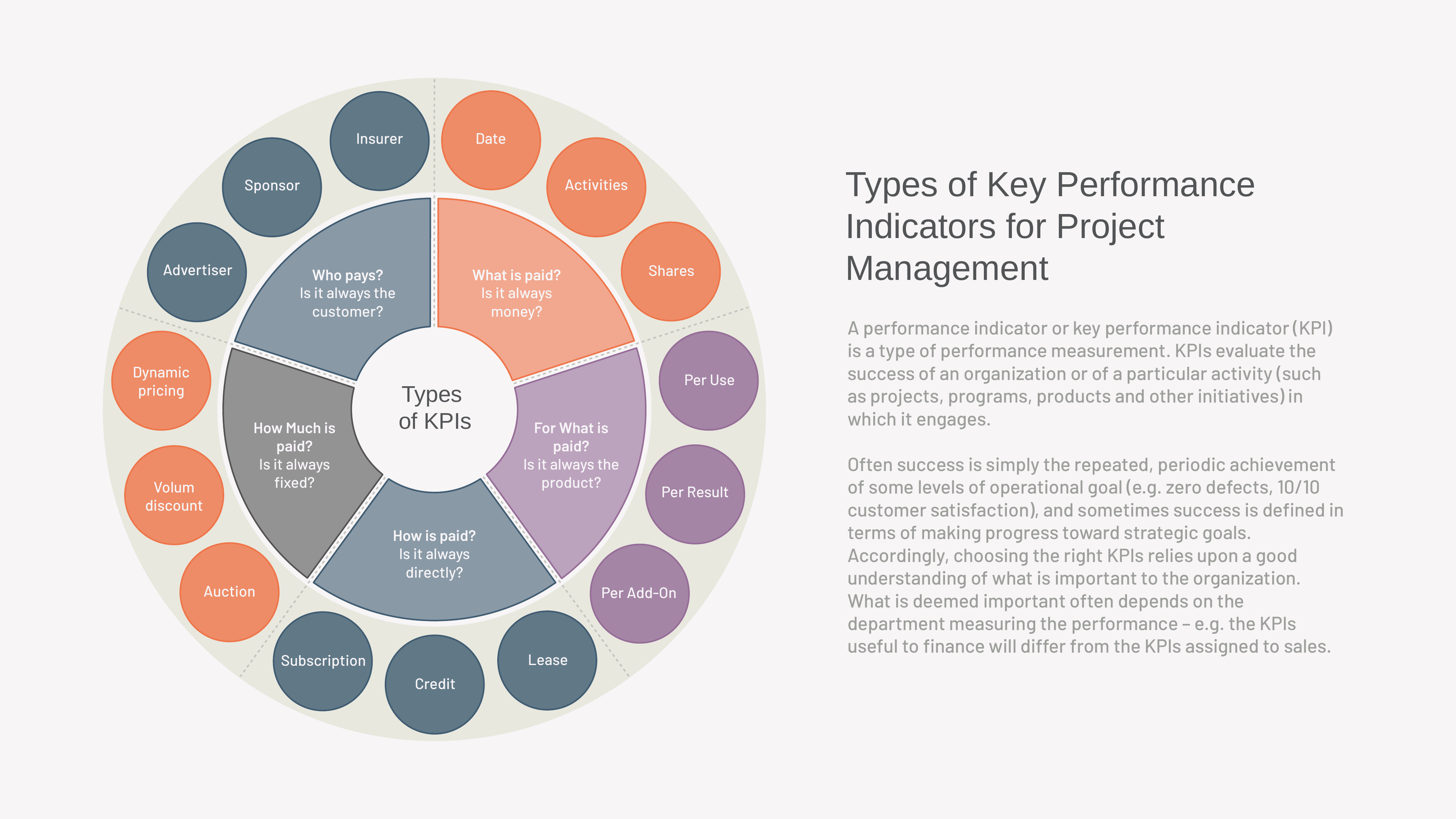

Insurer
Date

Activities
Sponsor

Advertiser
Shares
Who pays?
Is it always the customer?
What is paid?
Is it always money?

Dynamic pricing
Per Use
Types
of KPIs
How Much is paid?
Is it always fixed?
For What is paid?
Is it always the product?

Volum
discount

Per Result
How is paid?
Is it always directly?

Auction
Per Add-On

Lease
Subscription
Credit
Types of Key Performance Indicators for Project Management
A performance indicator or key performance indicator (KPI) is a type of performance measurement. KPIs evaluate the success of an organization or of a particular activity (such as projects, programs, products and other initiatives) in which it engages.

Often success is simply the repeated, periodic achievement of some levels of operational goal (e.g. zero defects, 10/10 customer satisfaction), and sometimes success is defined in terms of making progress toward strategic goals. Accordingly, choosing the right KPIs relies upon a good understanding of what is important to the organization. What is deemed important often depends on the department measuring the performance – e.g. the KPIs useful to finance will differ from the KPIs assigned to sales.